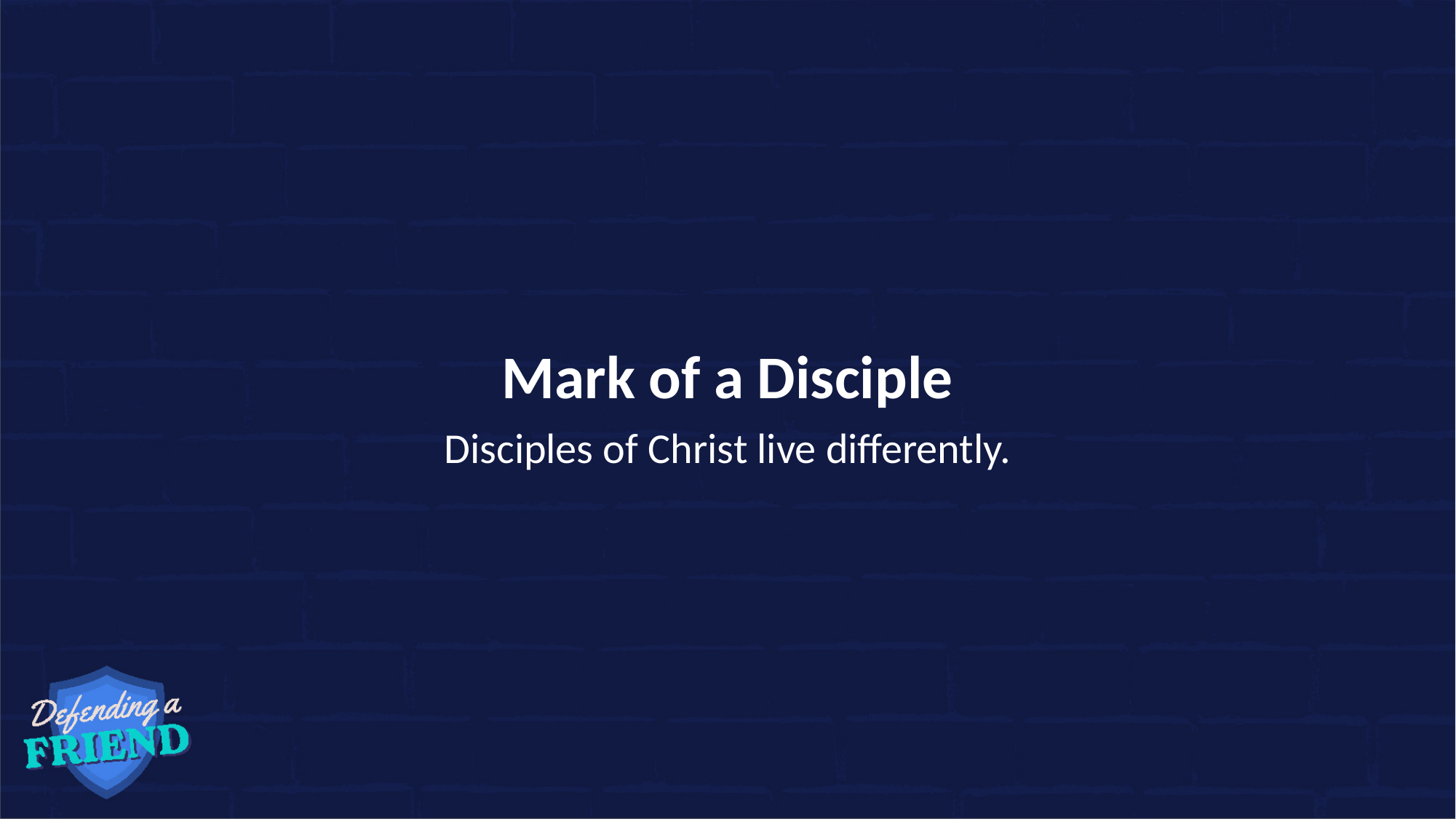

Mark of a Disciple
Disciples of Christ live differently.